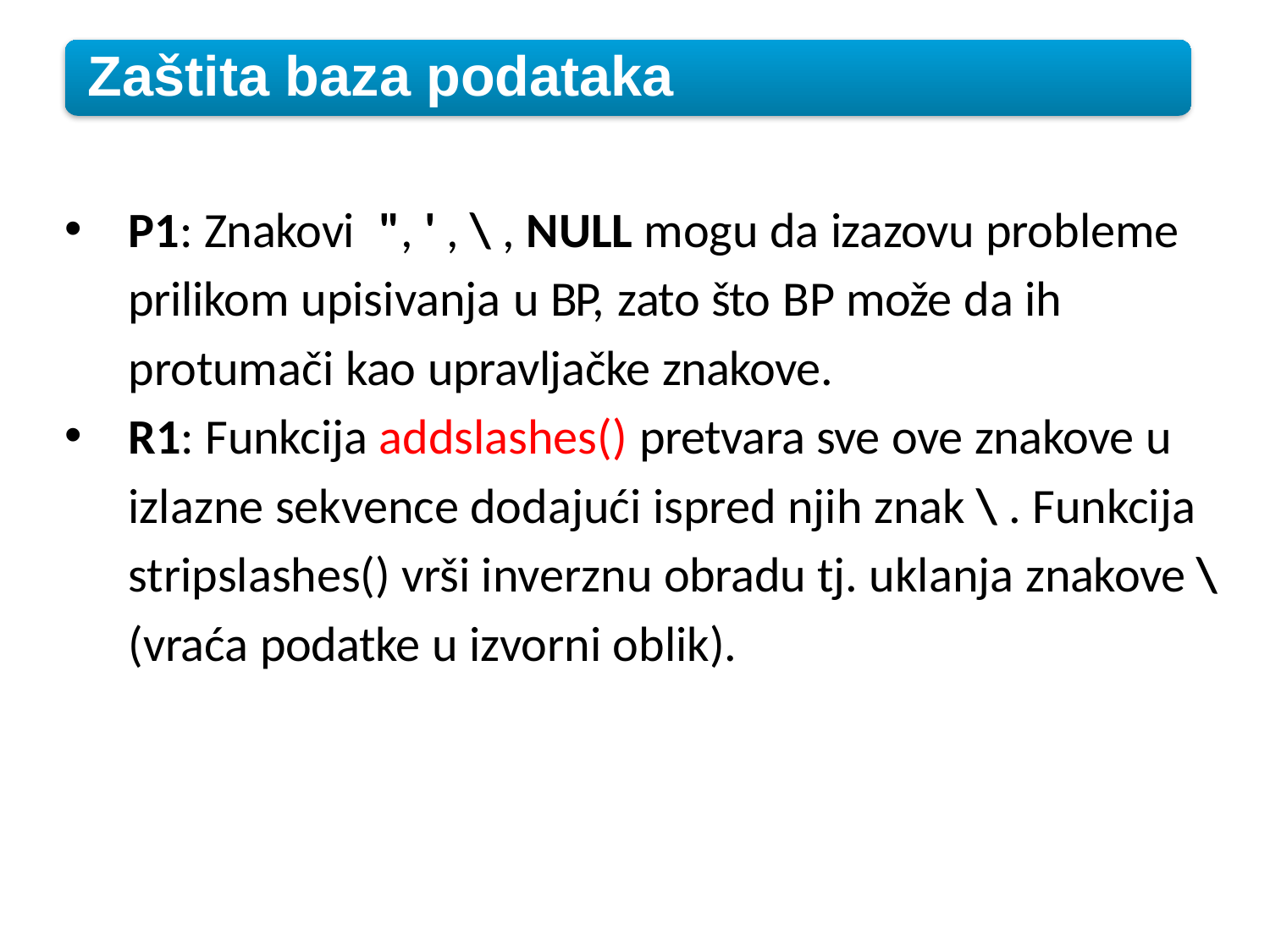

Zaštita baza podataka
P1: Znakovi ", ' , \ , NULL mogu da izazovu probleme prilikom upisivanja u BP, zato što BP može da ih protumači kao upravljačke znakove.
R1: Funkcija addslashes() pretvara sve ove znakove u izlazne sekvence dodajući ispred njih znak \ . Funkcija stripslashes() vrši inverznu obradu tj. uklanja znakove \ (vraća podatke u izvorni oblik).